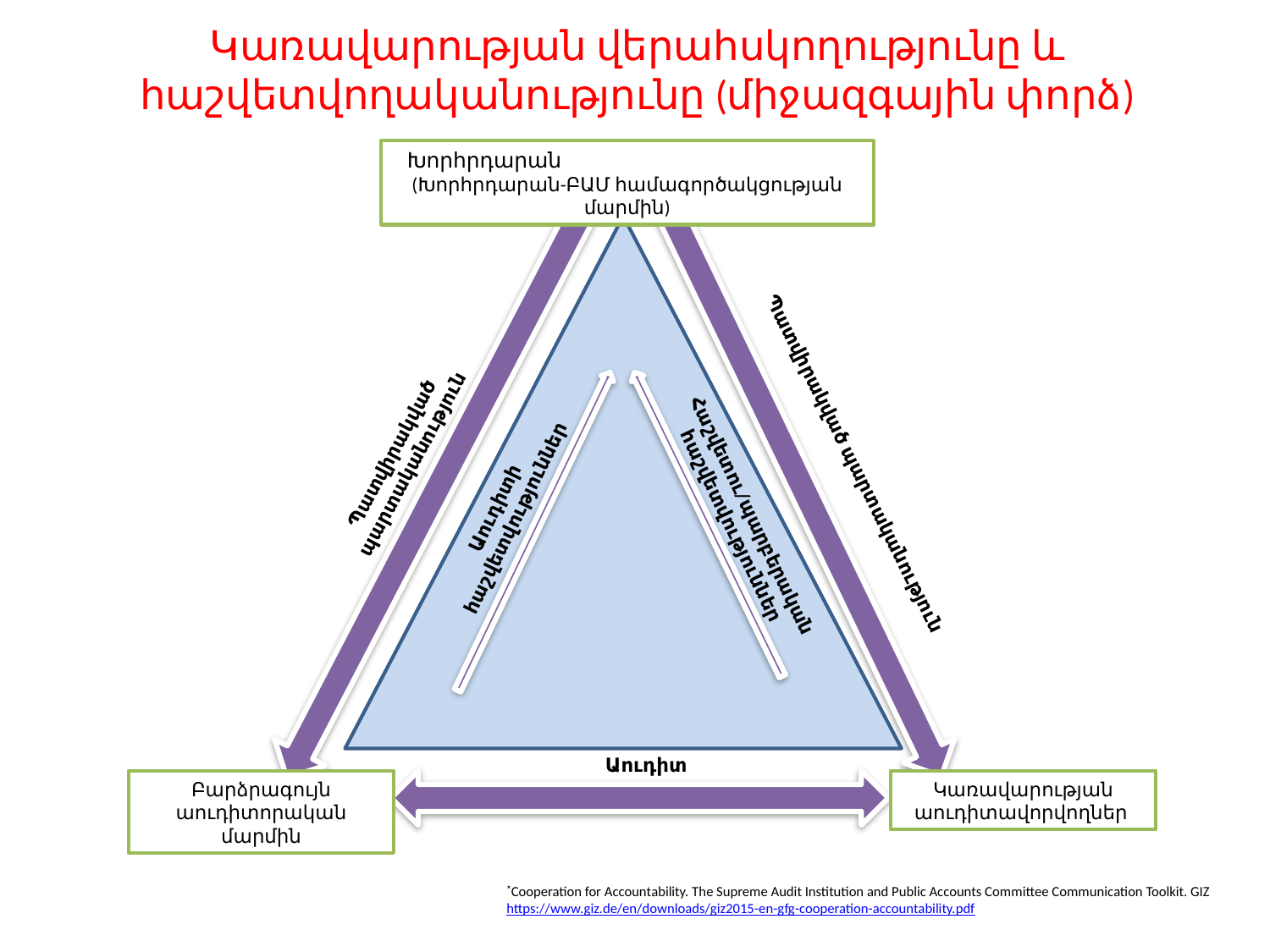

# Կառավարության վերահսկողությունը և հաշվետվողականությունը (միջազգային փորձ)
Խորհրդարան                                                                 (Խորհրդարան-ԲԱՄ համագործակցության մարմին)

Պատվիրակված պարտականություն
Պատվիրակված պարտականություն
Աուդիտի հաշվետվություններ
Հաշվետու/պարբերական հաշվետվություններ
Աուդիտ
Բարձրագույն աուդիտորական մարմին
Կառավարության աուդիտավորվողներ

˟Cooperation for Accountability. The Supreme Audit Institution and Public Accounts Committee Communication Toolkit. GIZ   https://www.giz.de/en/downloads/giz2015-en-gfg-cooperation-accountability.pdf